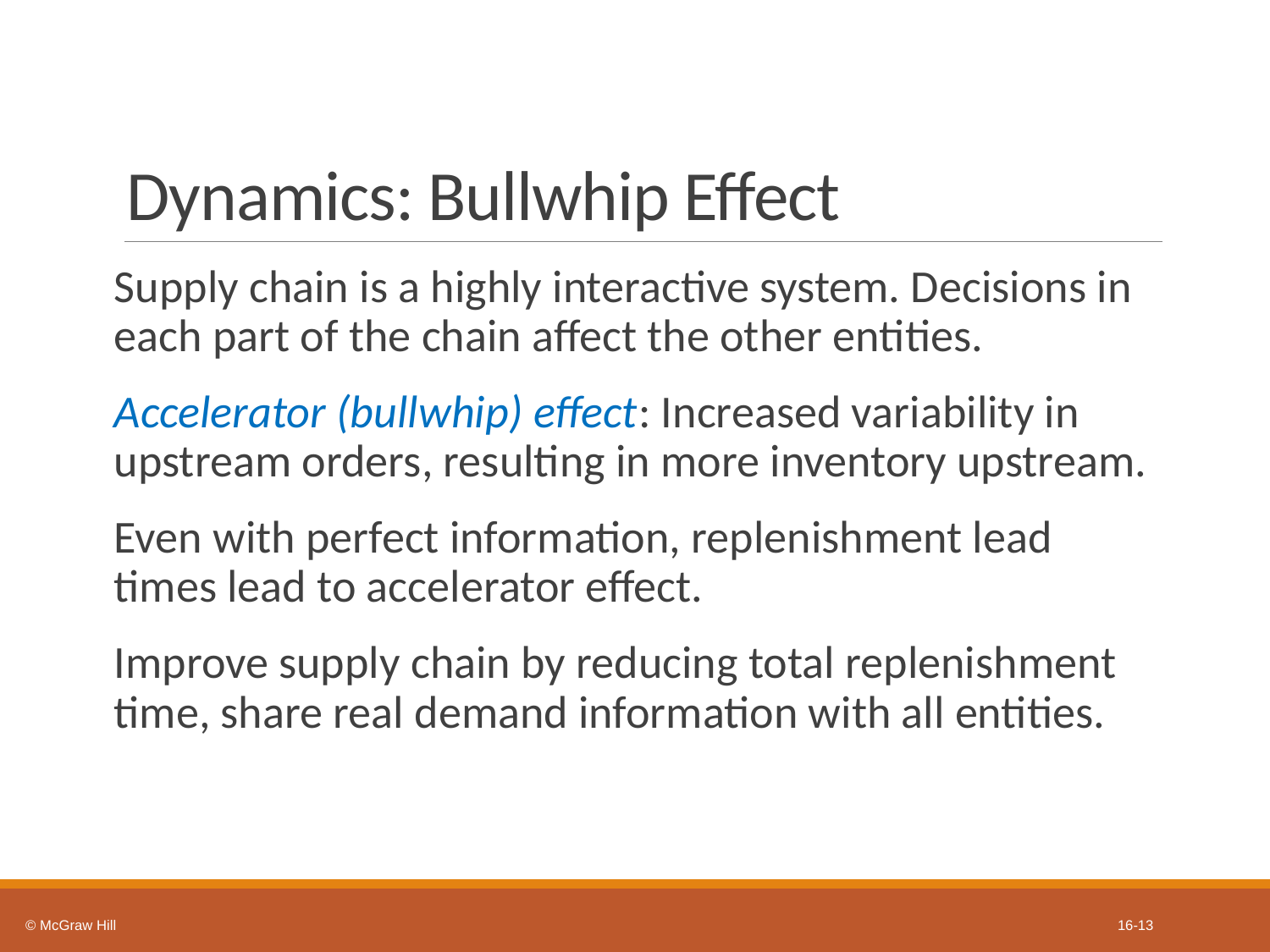

# Dynamics: Bullwhip Effect
Supply chain is a highly interactive system. Decisions in each part of the chain affect the other entities.
Accelerator (bullwhip) effect: Increased variability in upstream orders, resulting in more inventory upstream.
Even with perfect information, replenishment lead times lead to accelerator effect.
Improve supply chain by reducing total replenishment time, share real demand information with all entities.